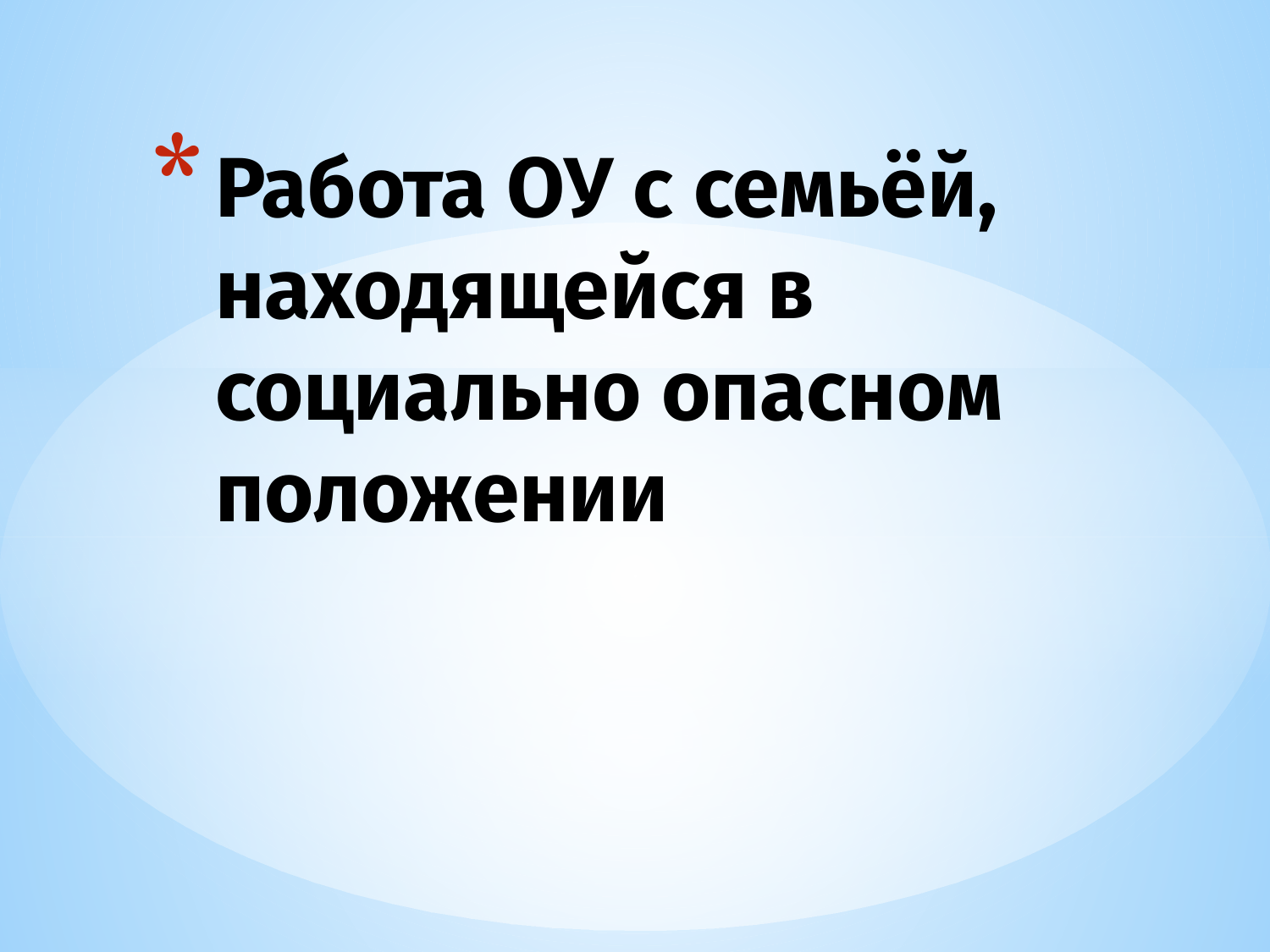

# Работа ОУ с семьёй, находящейся в социально опасном положении